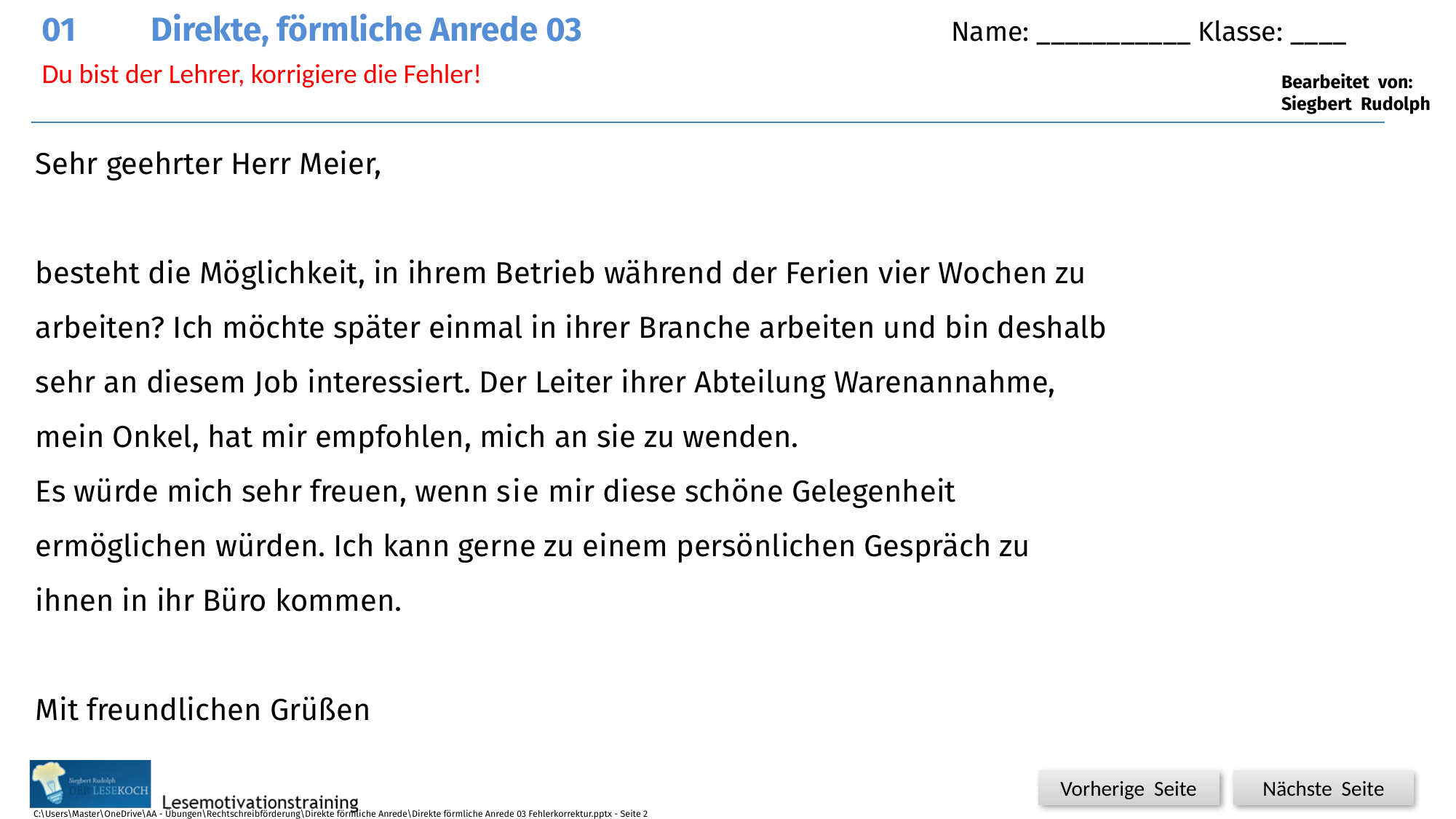

01	Direkte, förmliche Anrede 03 	      	                    Name: ___________ Klasse: ____
Du bist der Lehrer, korrigiere die Fehler!
Sehr geehrter Herr Meier,

besteht die Möglichkeit, in ihrem Betrieb während der Ferien vier Wochen zu arbeiten? Ich möchte später einmal in ihrer Branche arbeiten und bin deshalb sehr an diesem Job interessiert. Der Leiter ihrer Abteilung Warenannahme, mein Onkel, hat mir empfohlen, mich an sie zu wenden.
Es würde mich sehr freuen, wenn sie mir diese schöne Gelegenheit ermöglichen würden. Ich kann gerne zu einem persönlichen Gespräch zu ihnen in ihr Büro kommen.

Mit freundlichen Grüßen
C:\Users\Master\OneDrive\AA - Übungen\Rechtschreibförderung\Direkte förmliche Anrede\Direkte förmliche Anrede 03 Fehlerkorrektur.pptx - Seite 2